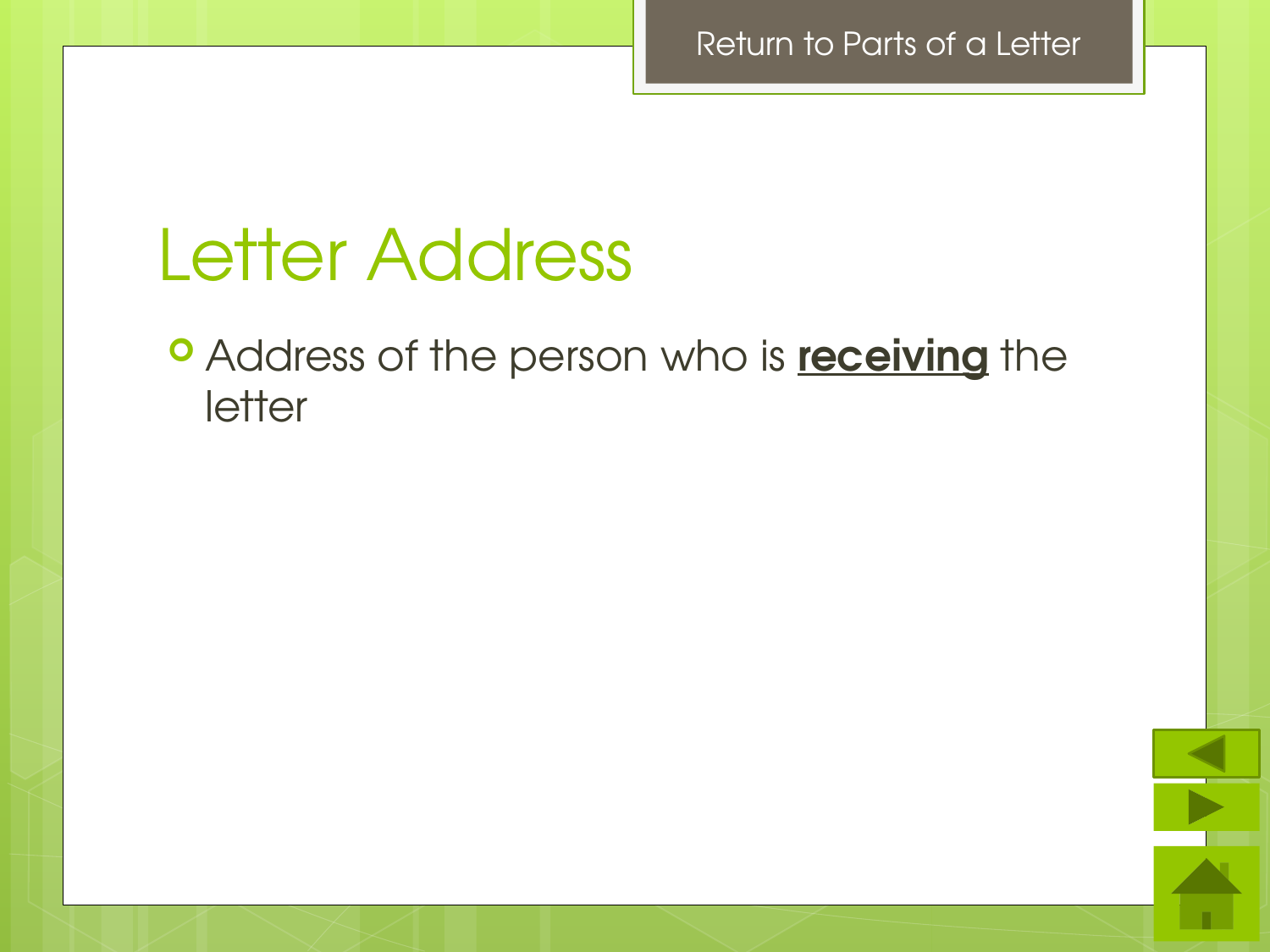

Return to Parts of a Letter
# Letter Address
Address of the person who is receiving the letter